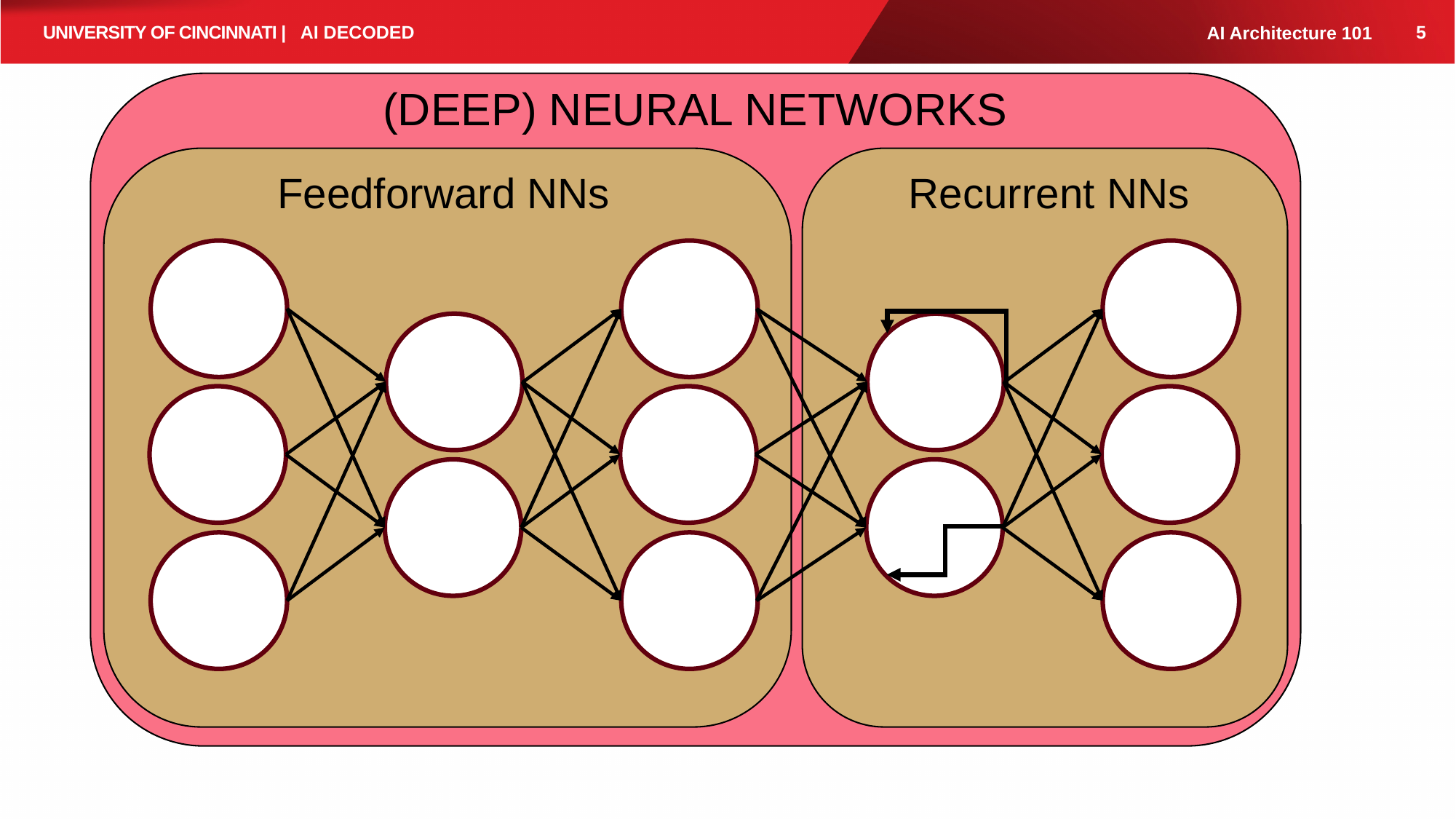

AI Decoded
5
AI Architecture 101

(DEEP) NEURAL NETWORKS

Feedforward NNs

Recurrent NNs